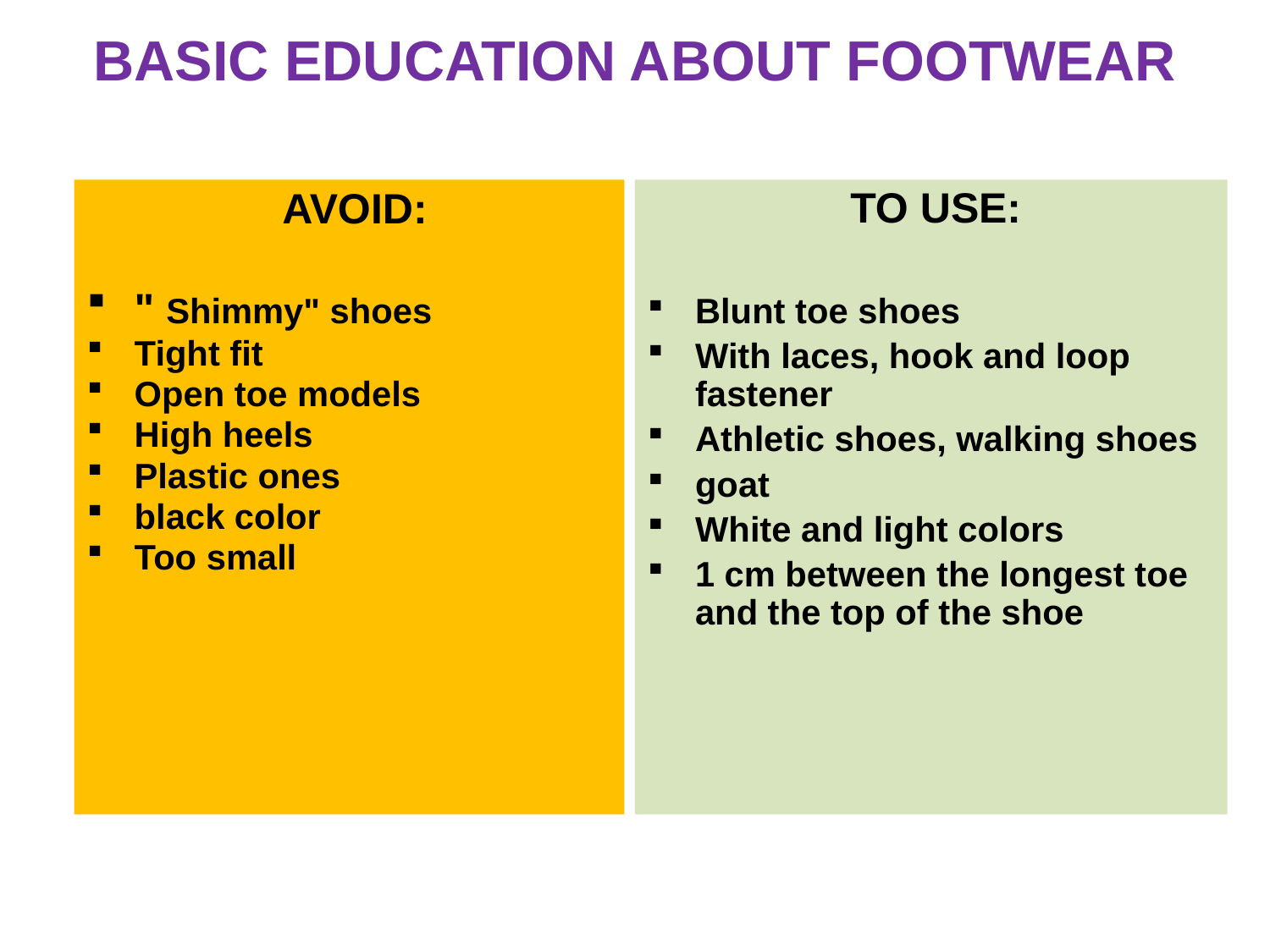

# BASIC EDUCATION ABOUT FOOTWEAR
 AVOID:

" Shimmy" shoes
Tight fit
Open toe models
High heels
Plastic ones
black color
Too small
 TO USE:

Blunt toe shoes
With laces, hook and loop fastener
Athletic shoes, walking shoes
goat
White and light colors
1 cm between the longest toe and the top of the shoe